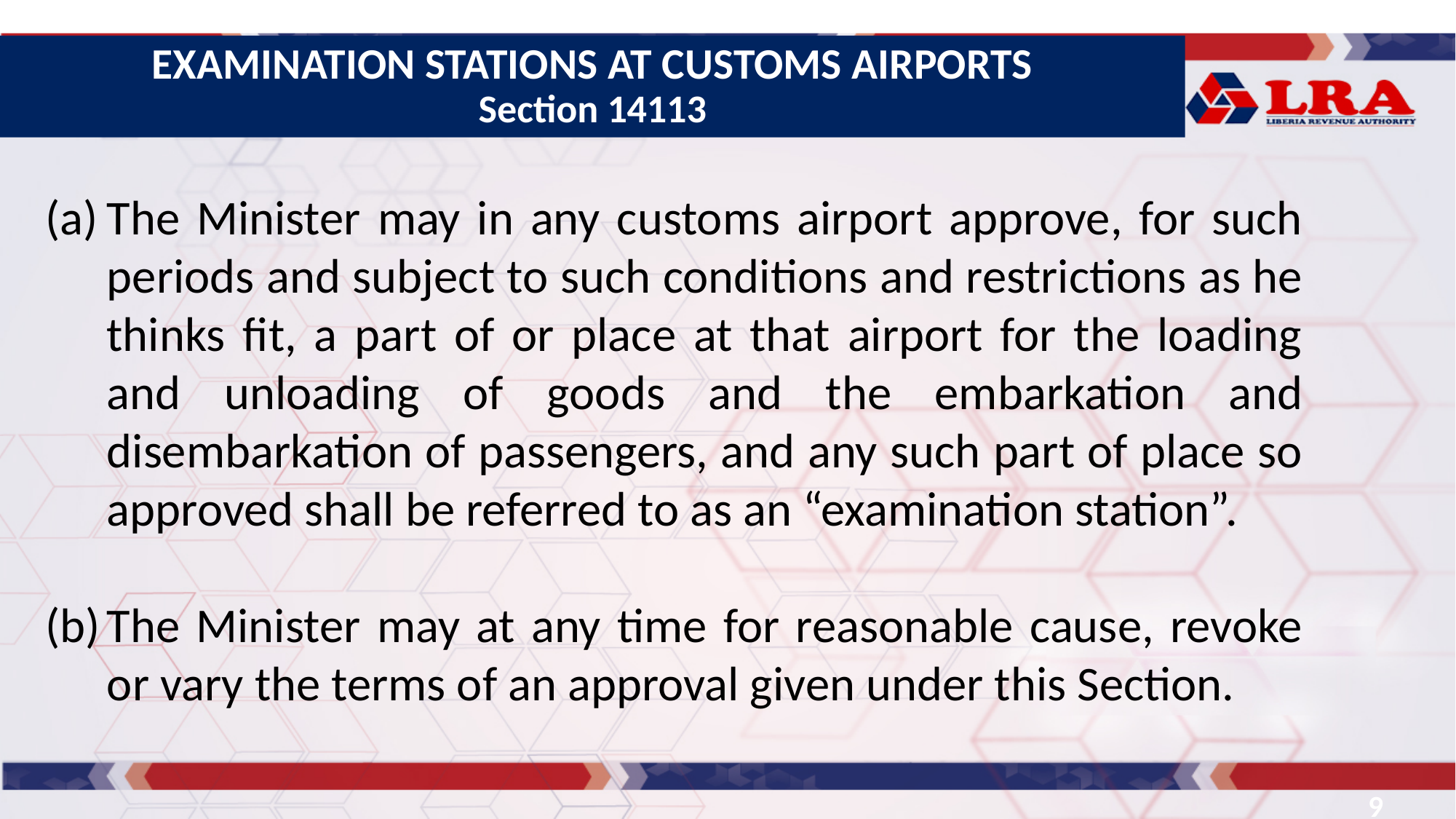

EXAMINATION STATIONS AT CUSTOMS AIRPORTS
Section 14113
The Minister may in any customs airport approve, for such periods and subject to such conditions and restrictions as he thinks fit, a part of or place at that airport for the loading and unloading of goods and the embarkation and disembarkation of passengers, and any such part of place so approved shall be referred to as an “examination station”.

The Minister may at any time for reasonable cause, revoke or vary the terms of an approval given under this Section.
9